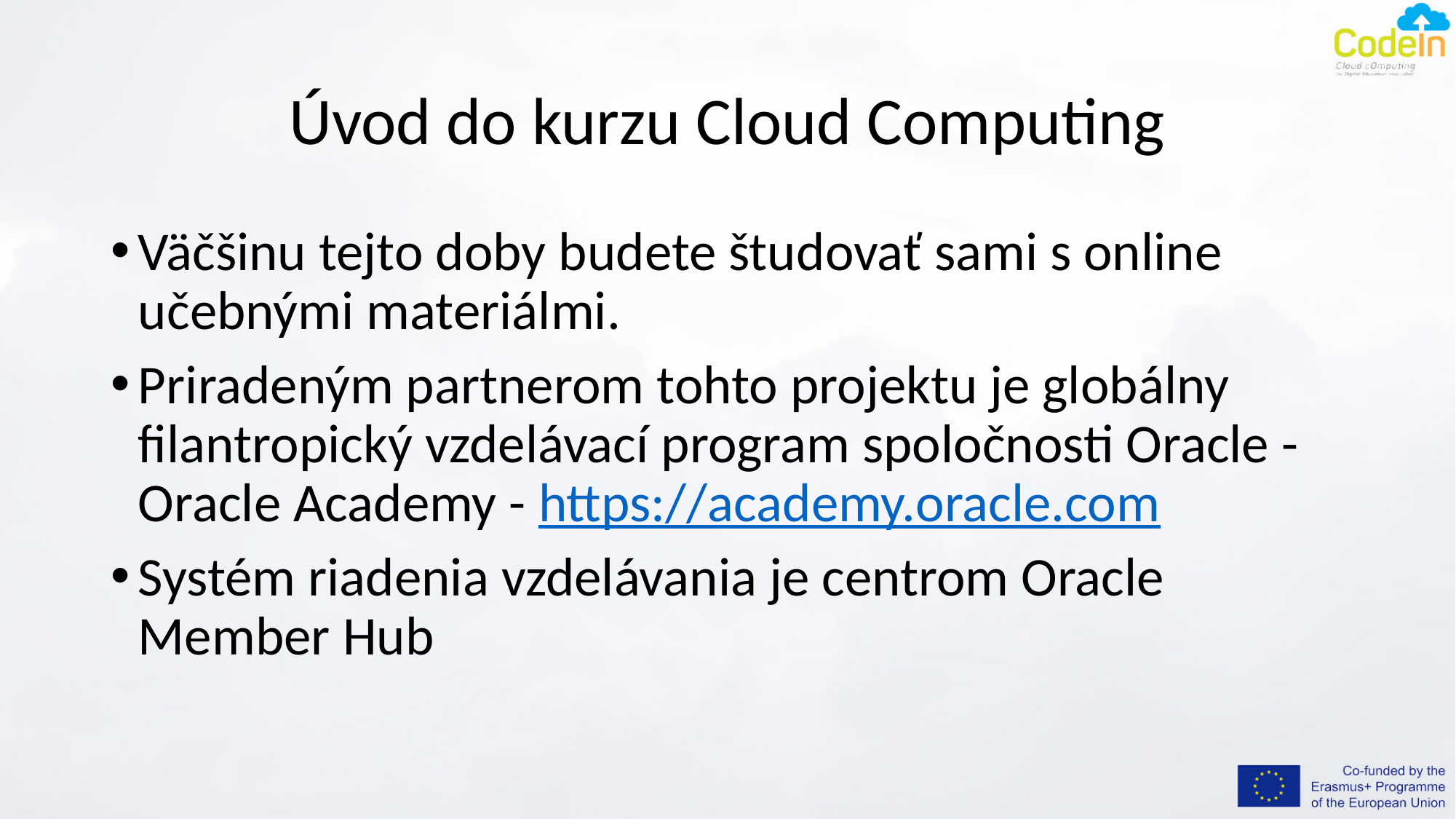

# Úvod do kurzu Cloud Computing
Väčšinu tejto doby budete študovať sami s online učebnými materiálmi.
Priradeným partnerom tohto projektu je globálny filantropický vzdelávací program spoločnosti Oracle - Oracle Academy - https://academy.oracle.com
Systém riadenia vzdelávania je centrom Oracle Member Hub